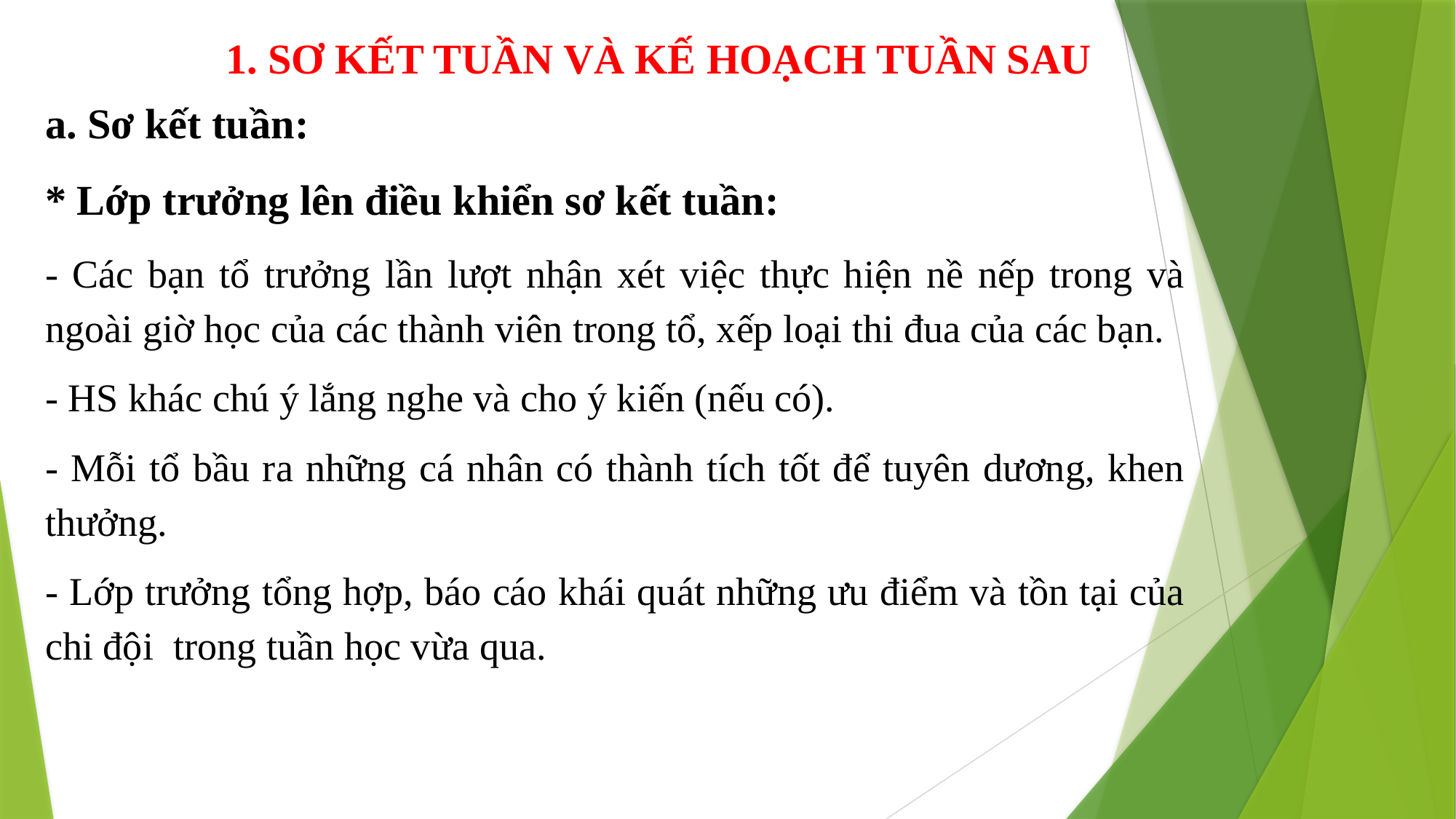

1. SƠ KẾT TUẦN VÀ KẾ HOẠCH TUẦN SAU
a. Sơ kết tuần:
* Lớp trưởng lên điều khiển sơ kết tuần:
- Các bạn tổ trưởng lần lượt nhận xét việc thực hiện nề nếp trong và ngoài giờ học của các thành viên trong tổ, xếp loại thi đua của các bạn.
- HS khác chú ý lắng nghe và cho ý kiến (nếu có).
- Mỗi tổ bầu ra những cá nhân có thành tích tốt để tuyên dương, khen thưởng.
- Lớp trưởng tổng hợp, báo cáo khái quát những ưu điểm và tồn tại của chi đội  trong tuần học vừa qua.